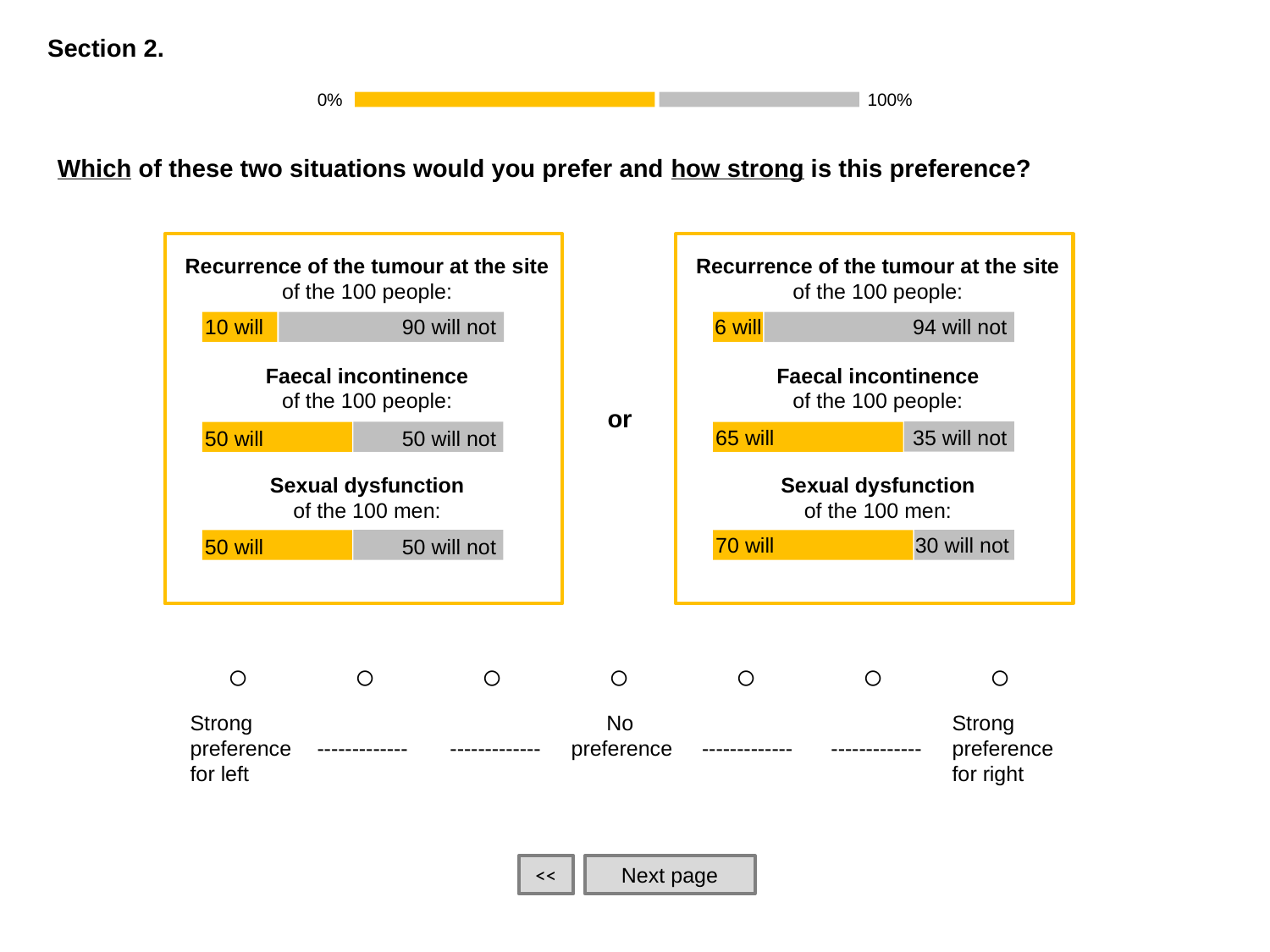

Section 2.
0%
100%

Which of these two situations would you prefer and how strong is this preference?

Recurrence of the tumour at the site
of the 100 people:
Recurrence of the tumour at the site
of the 100 people:
6 will
10 will
90 will not
94 will not

Faecal incontinence
of the 100 people:
Faecal incontinence
of the 100 people:
or
65 will
35 will not
50 will
50 will not

Sexual dysfunction
of the 100 men:
Sexual dysfunction
of the 100 men:
70 will
30 will not
50 will
50 will not

○ 	○	○	○	○	○	○
Strong			      No	 		Strong
preference	-------------	 ------------- 	preference     -------------	 ------------- 	preference
for left						for right
<<
Next page